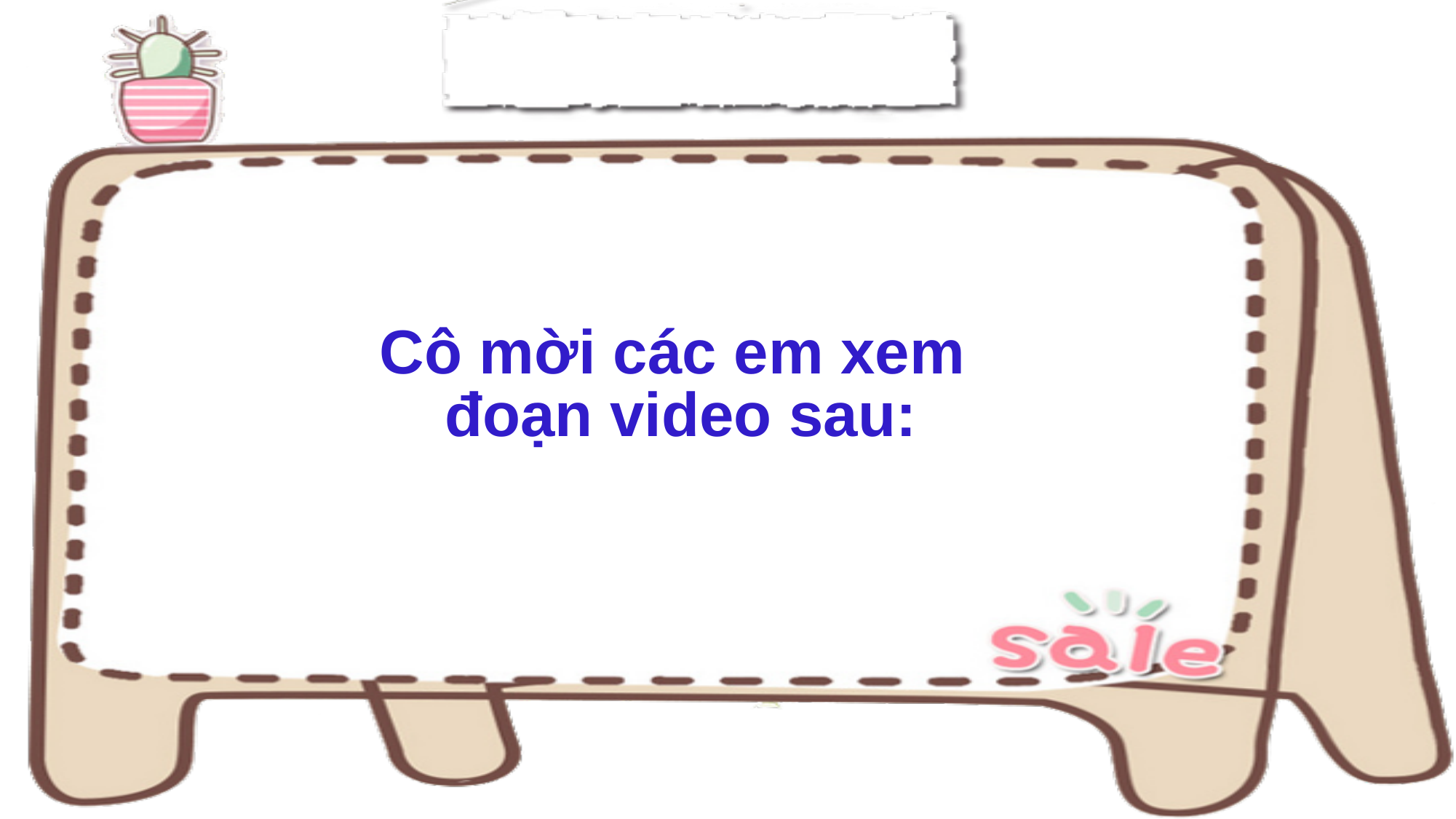

# Cô mời các em xem đoạn video sau: